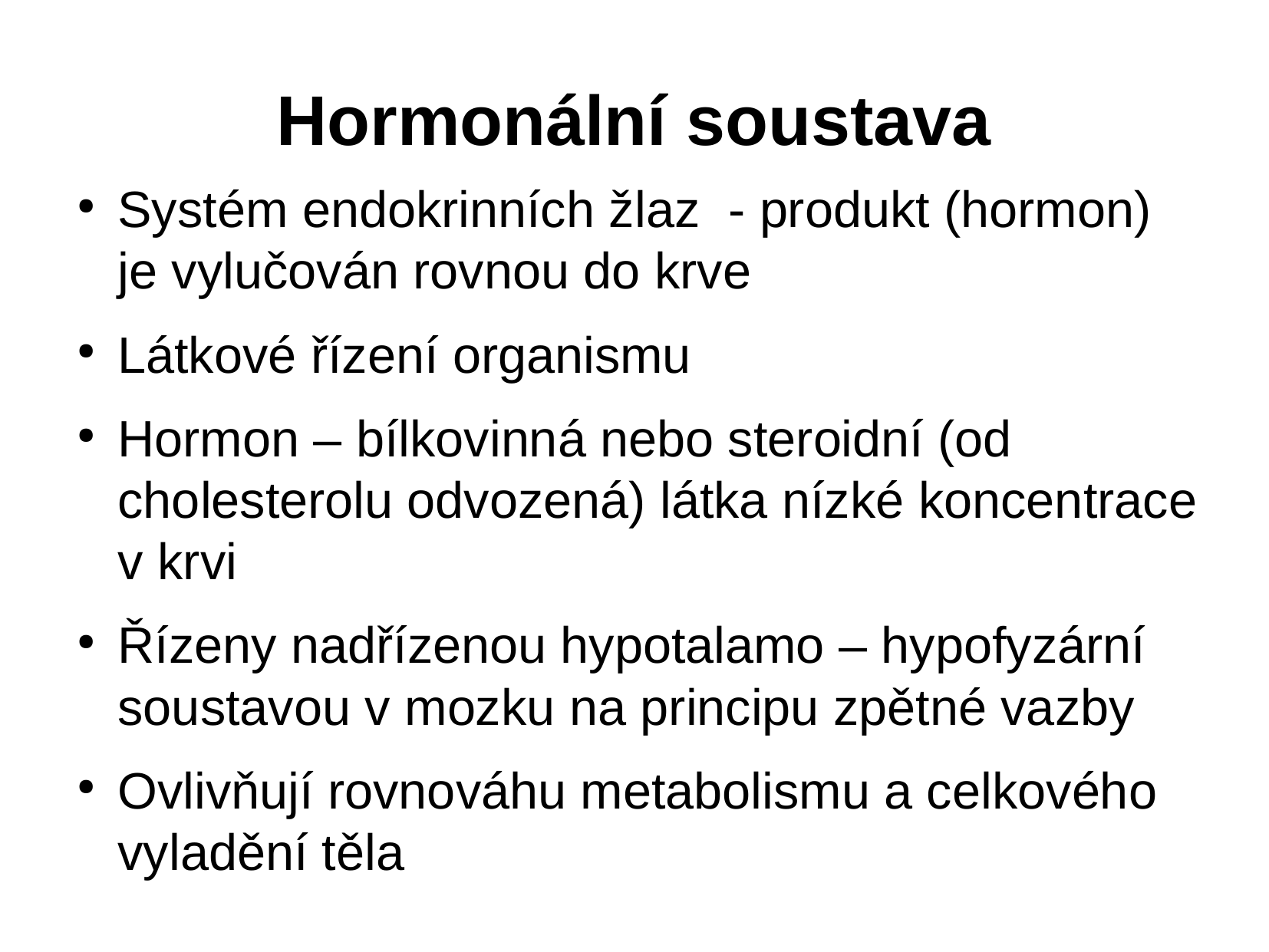

# Hormonální soustava
Systém endokrinních žlaz  - produkt (hormon) je vylučován rovnou do krve
Látkové řízení organismu
Hormon – bílkovinná nebo steroidní (od cholesterolu odvozená) látka nízké koncentrace v krvi
Řízeny nadřízenou hypotalamo – hypofyzární soustavou v mozku na principu zpětné vazby
Ovlivňují rovnováhu metabolismu a celkového vyladění těla